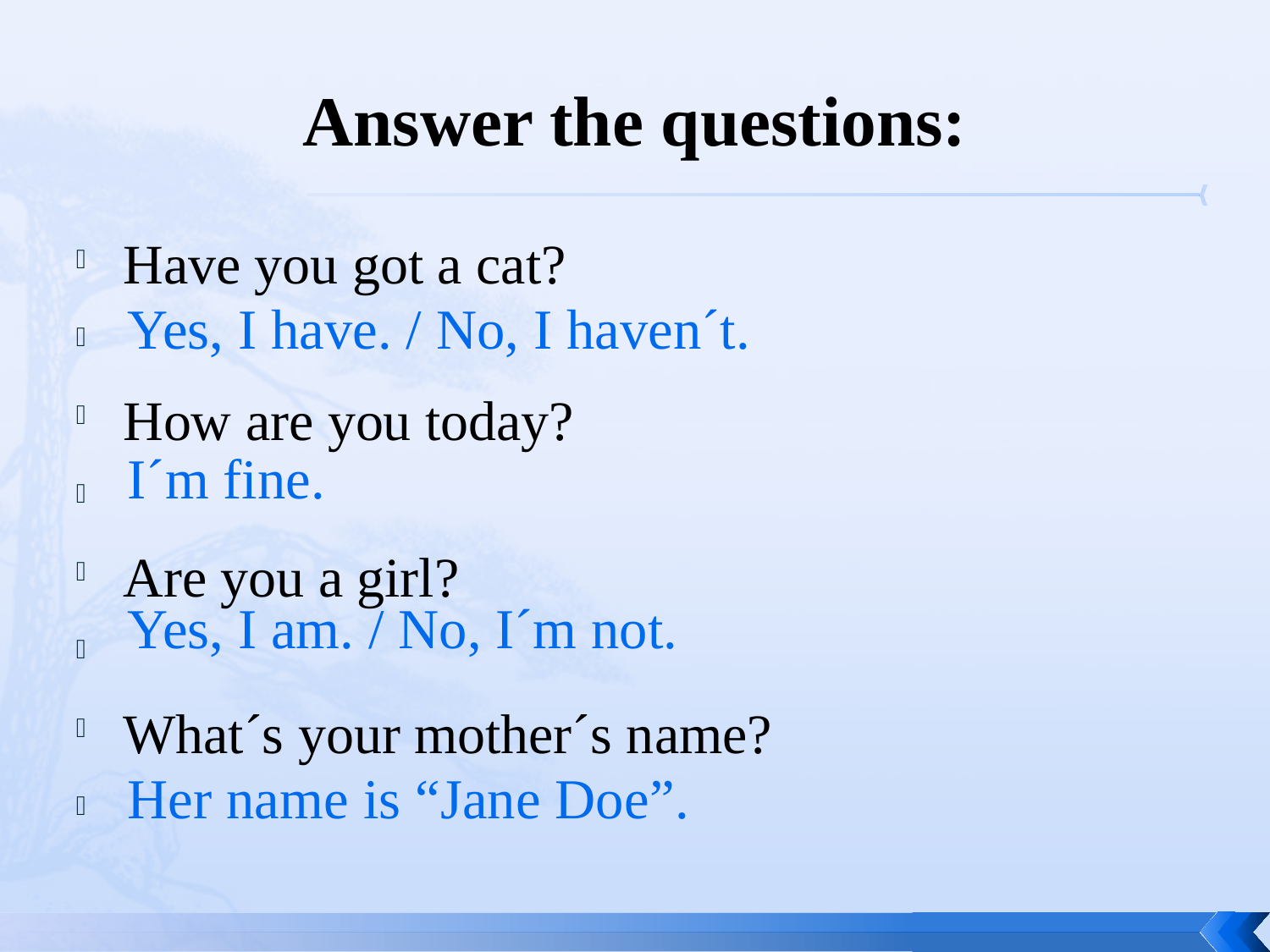

# Answer the questions:
Have you got a cat?

How are you today?

Are you a girl?

What´s your mother´s name?

Yes, I have. / No, I haven´t.
I´m fine.
Yes, I am. / No, I´m not.
Her name is “Jane Doe”.